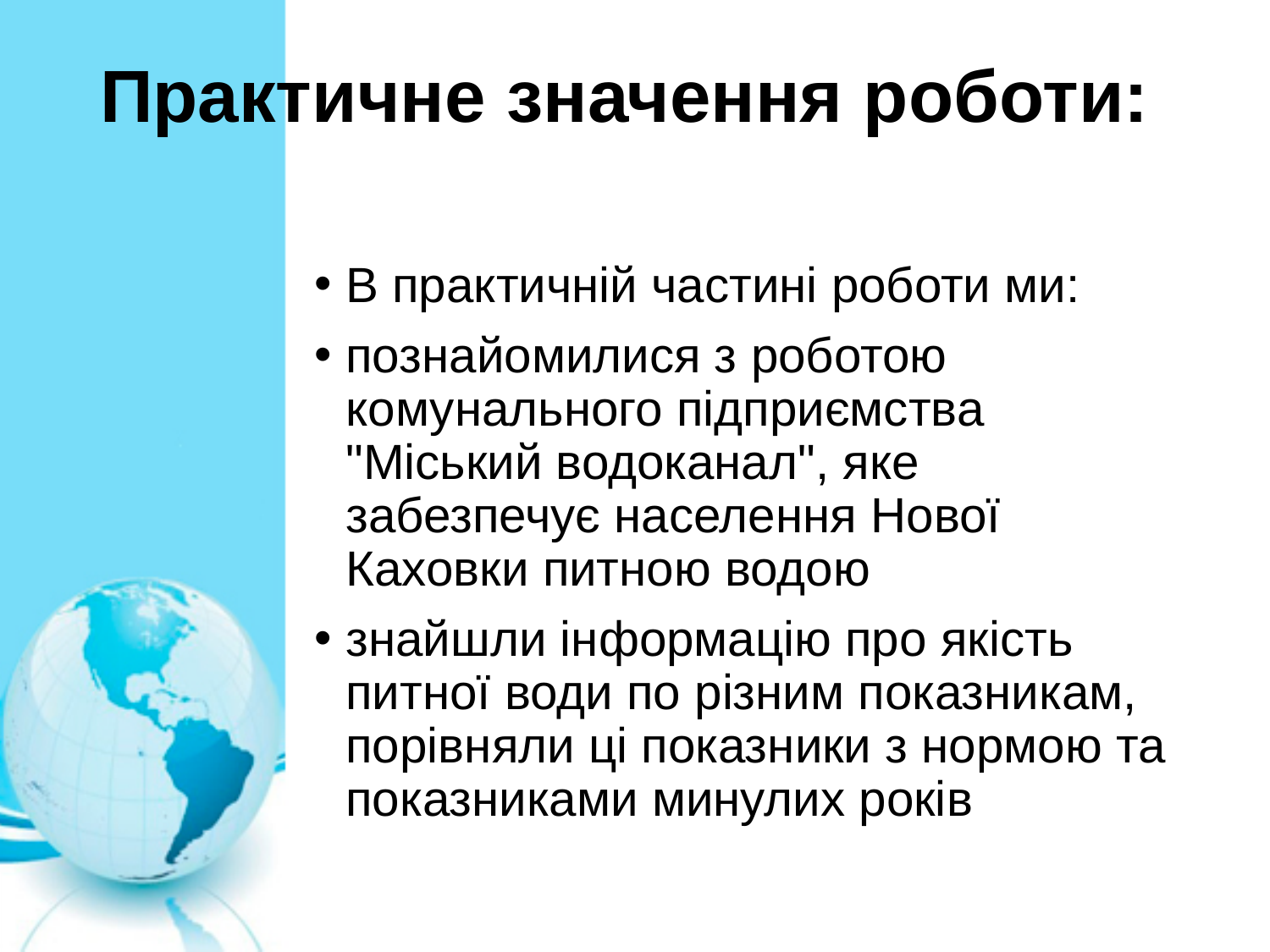

# Практичне значення роботи:
В практичній частині роботи ми:
познайомилися з роботою  комунального підприємства "Міський водоканал", яке забезпечує населення Нової Каховки питною водою
знайшли інформацію про якість питної води по різним показникам, порівняли ці показники з нормою та показниками минулих років